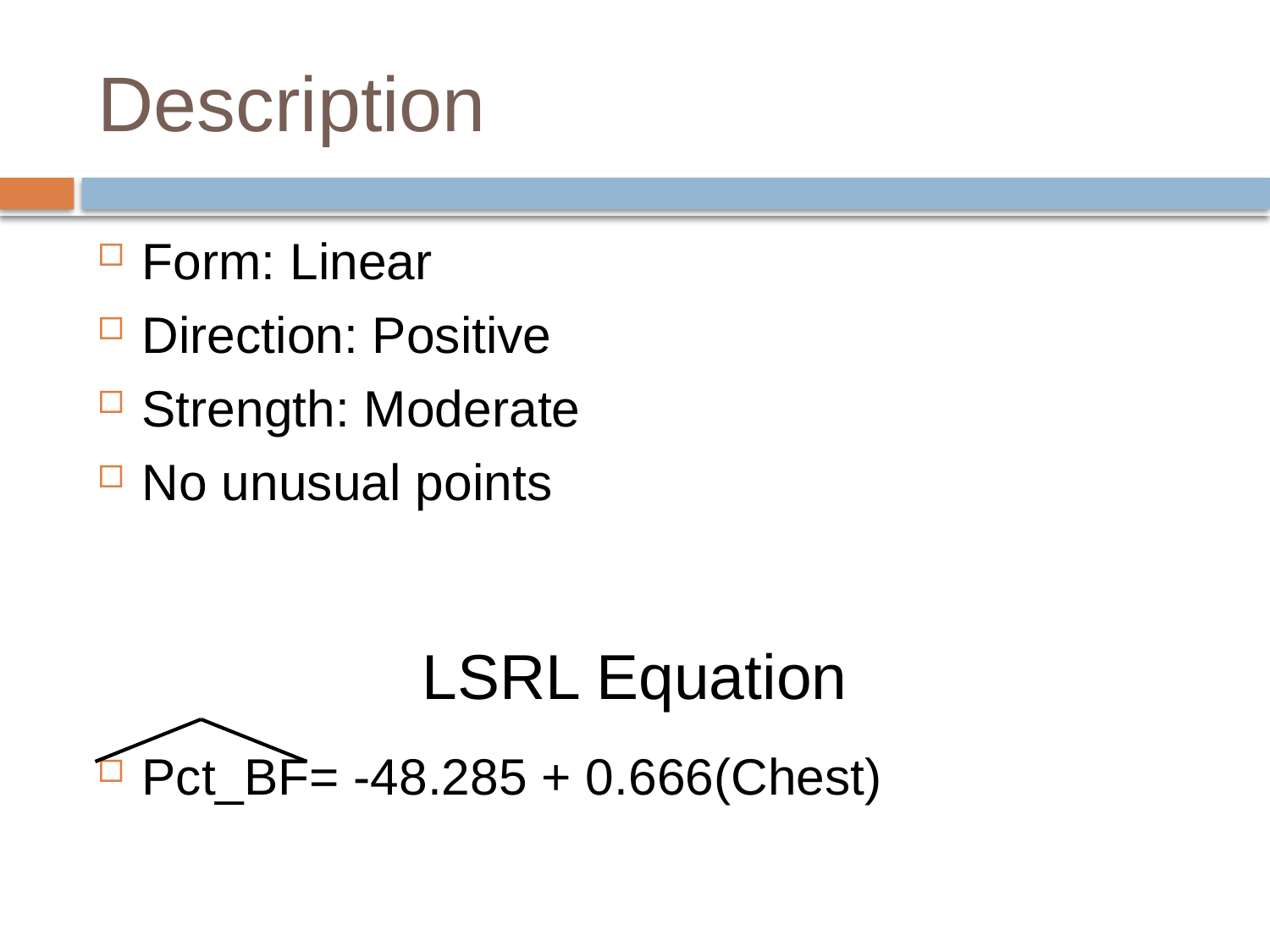

# Description
Form: Linear
Direction: Positive
Strength: Moderate
No unusual points

Pct_BF= -48.285 + 0.666(Chest)

LSRL Equation